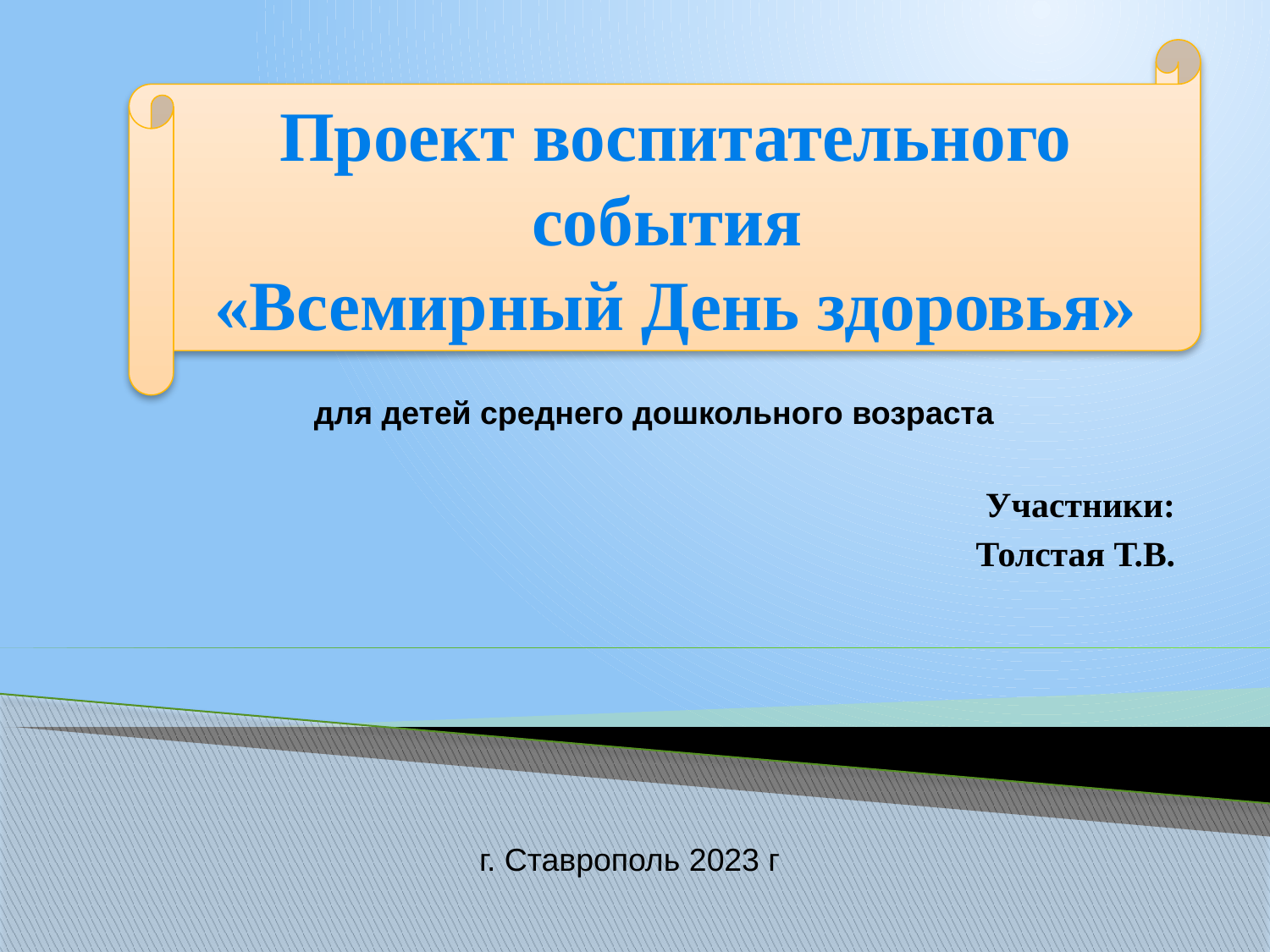

Проект воспитательного события
«Всемирный День здоровья»
     для детей среднего дошкольного возраста
Участники:
Толстая Т.В.

г. Ставрополь 2023 г